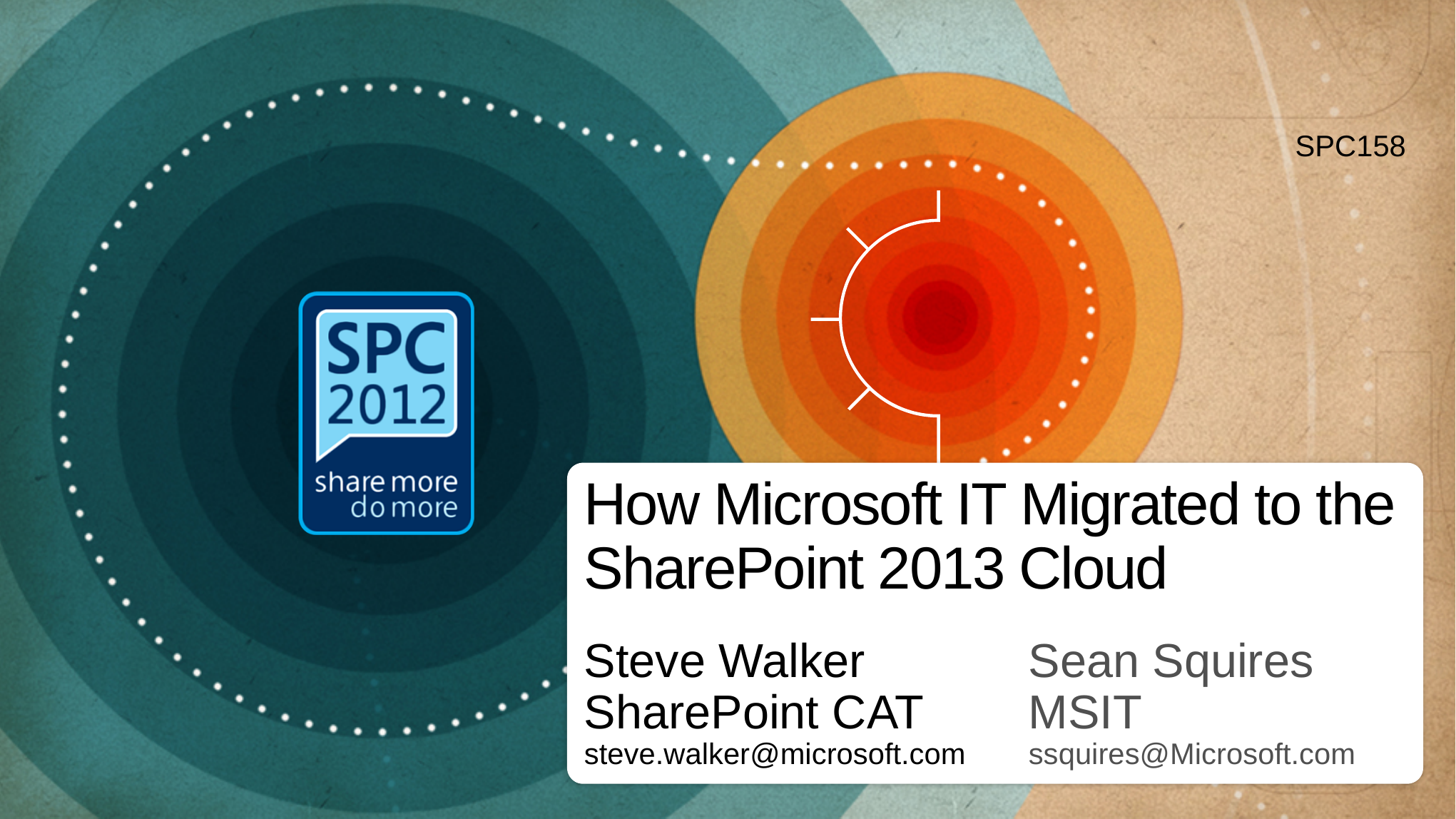

SPC158
# How Microsoft IT Migrated to the SharePoint 2013 Cloud
Sean Squires
MSIT
ssquires@Microsoft.com
Steve Walker
SharePoint CAT
steve.walker@microsoft.com